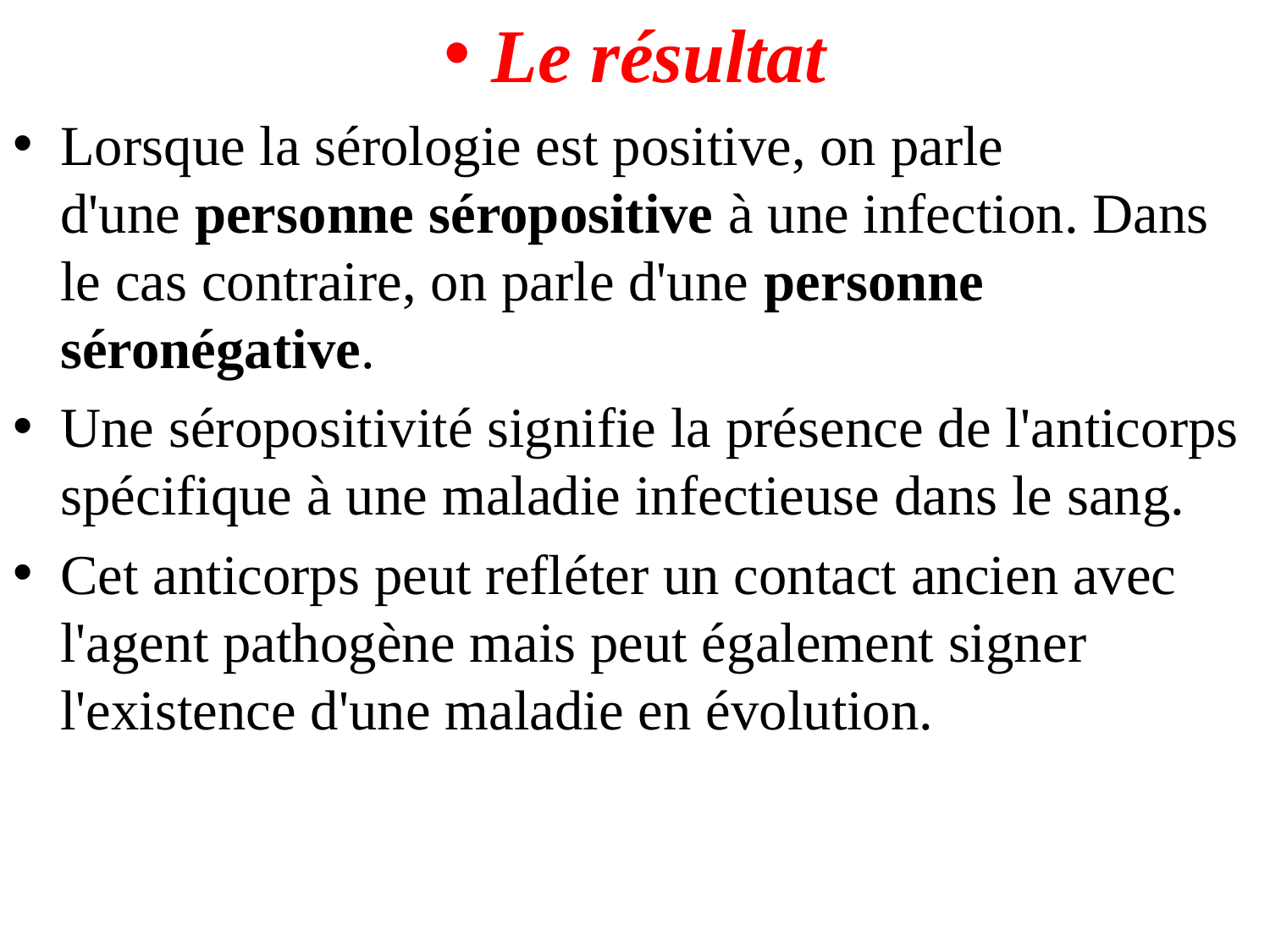

Le résultat
Lorsque la sérologie est positive, on parle d'une personne séropositive à une infection. Dans le cas contraire, on parle d'une personne séronégative.
Une séropositivité signifie la présence de l'anticorps spécifique à une maladie infectieuse dans le sang.
Cet anticorps peut refléter un contact ancien avec l'agent pathogène mais peut également signer l'existence d'une maladie en évolution.